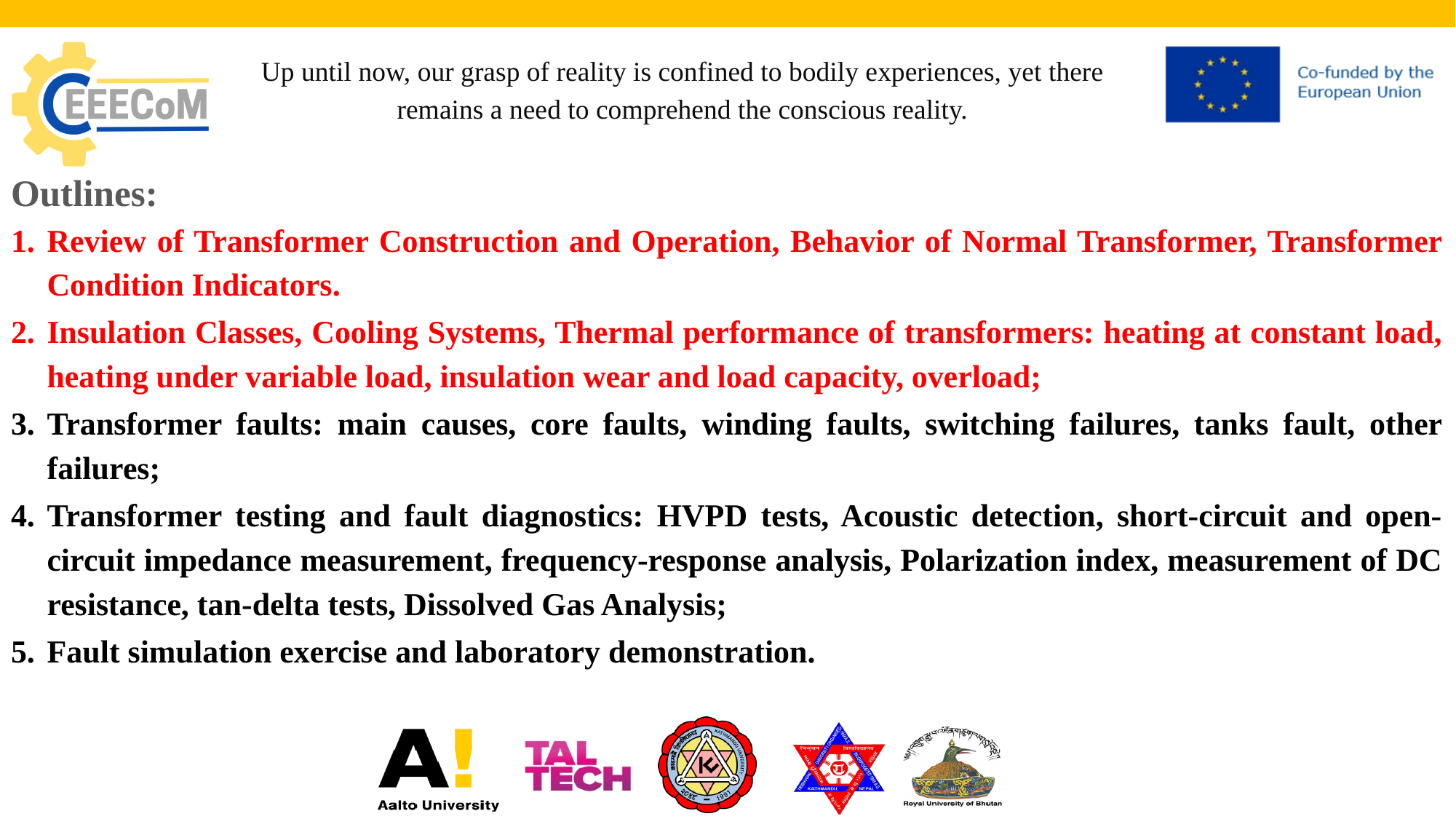

# Up until now, our grasp of reality is confined to bodily experiences, yet there remains a need to comprehend the conscious reality.
Outlines:
Review of Transformer Construction and Operation, Behavior of Normal Transformer, Transformer Condition Indicators.
Insulation Classes, Cooling Systems, Thermal performance of transformers: heating at constant load, heating under variable load, insulation wear and load capacity, overload;
Transformer faults: main causes, core faults, winding faults, switching failures, tanks fault, other failures;
Transformer testing and fault diagnostics: HVPD tests, Acoustic detection, short-circuit and open-circuit impedance measurement, frequency-response analysis, Polarization index, measurement of DC resistance, tan-delta tests, Dissolved Gas Analysis;
Fault simulation exercise and laboratory demonstration.